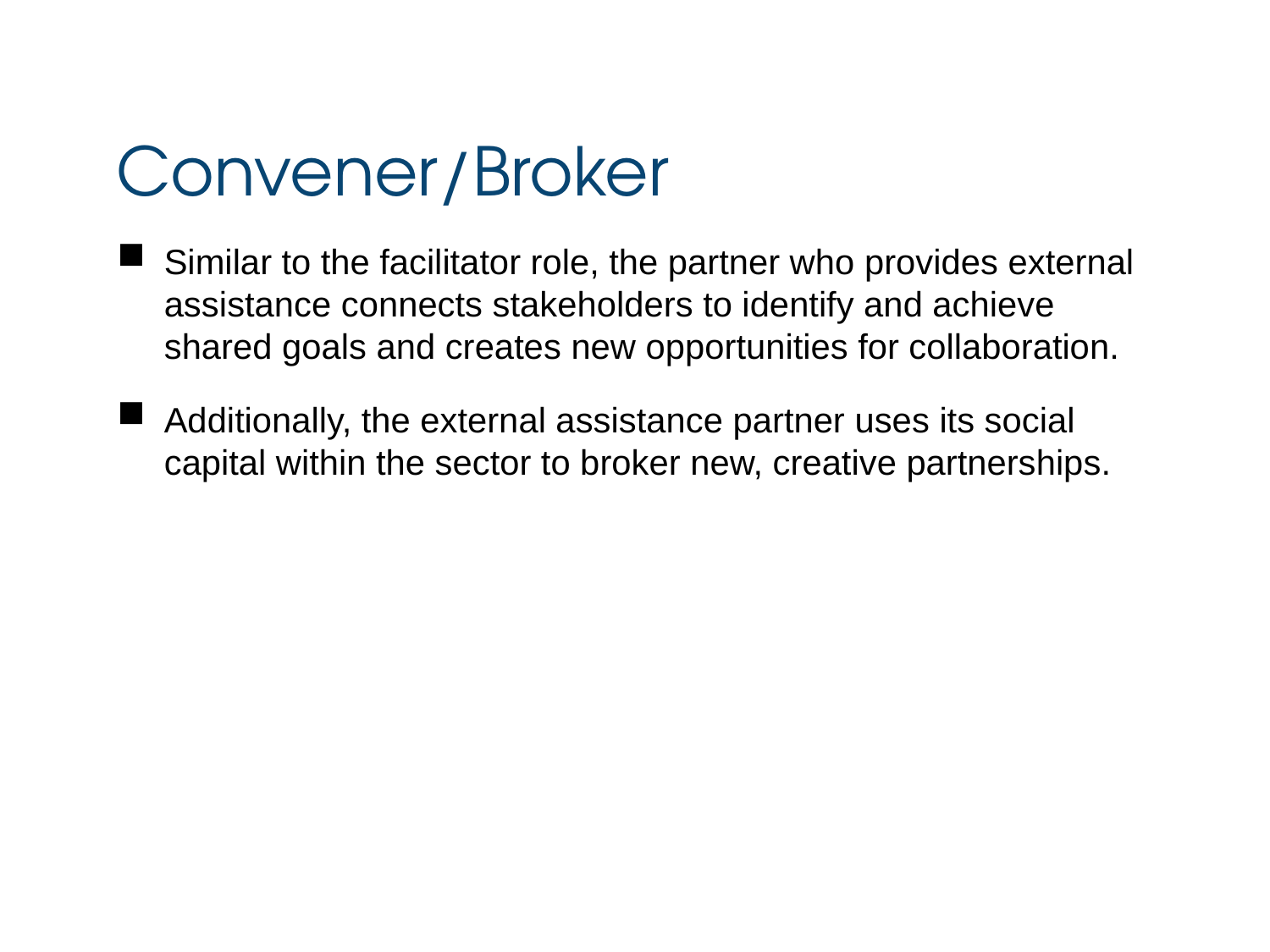

# Convener/Broker
Similar to the facilitator role, the partner who provides external assistance connects stakeholders to identify and achieve shared goals and creates new opportunities for collaboration.
Additionally, the external assistance partner uses its social capital within the sector to broker new, creative partnerships.